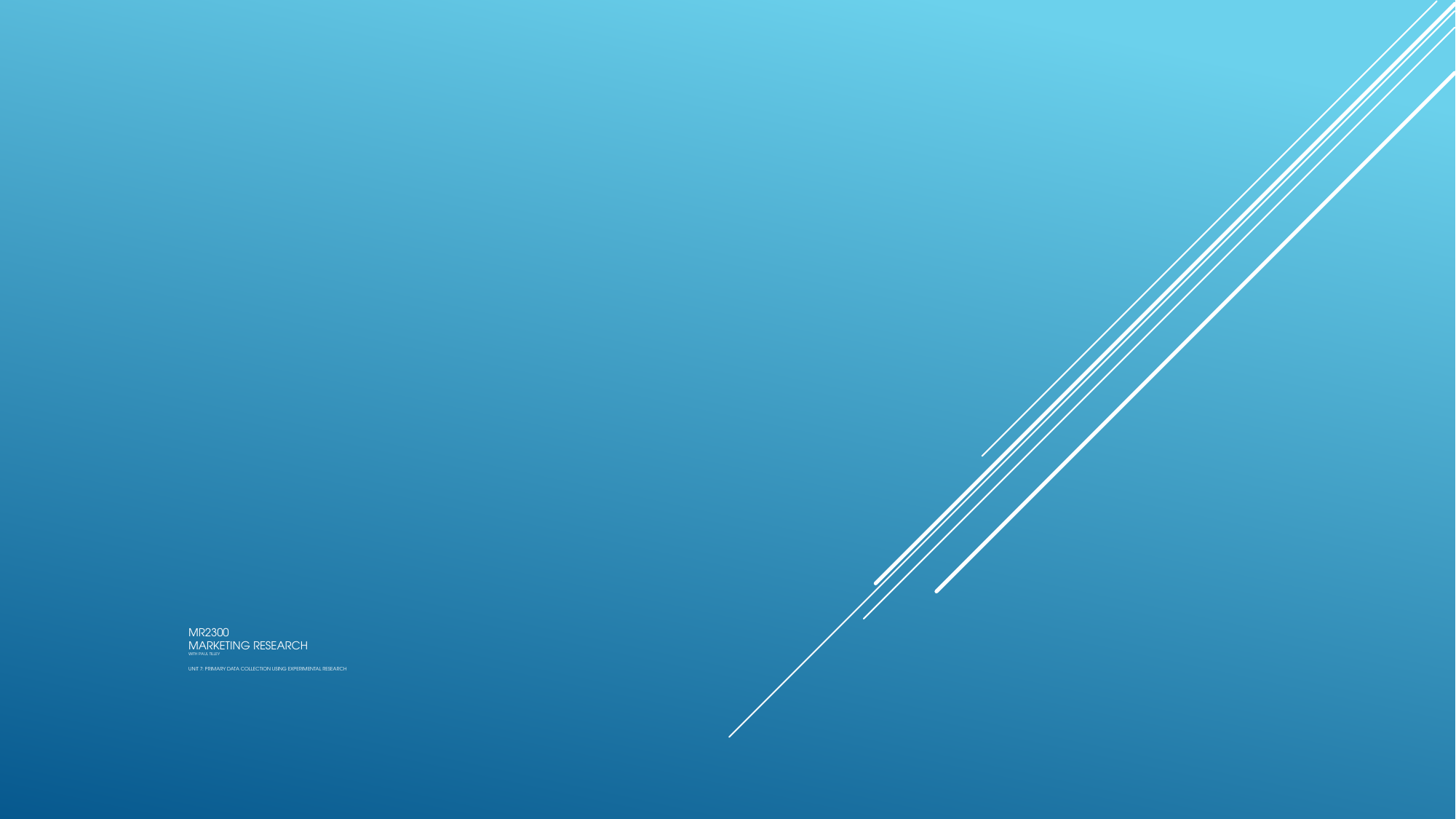

# MR2300 Marketing Research with Paul Tilley Unit 7: Primary Data Collection using Experimental Research